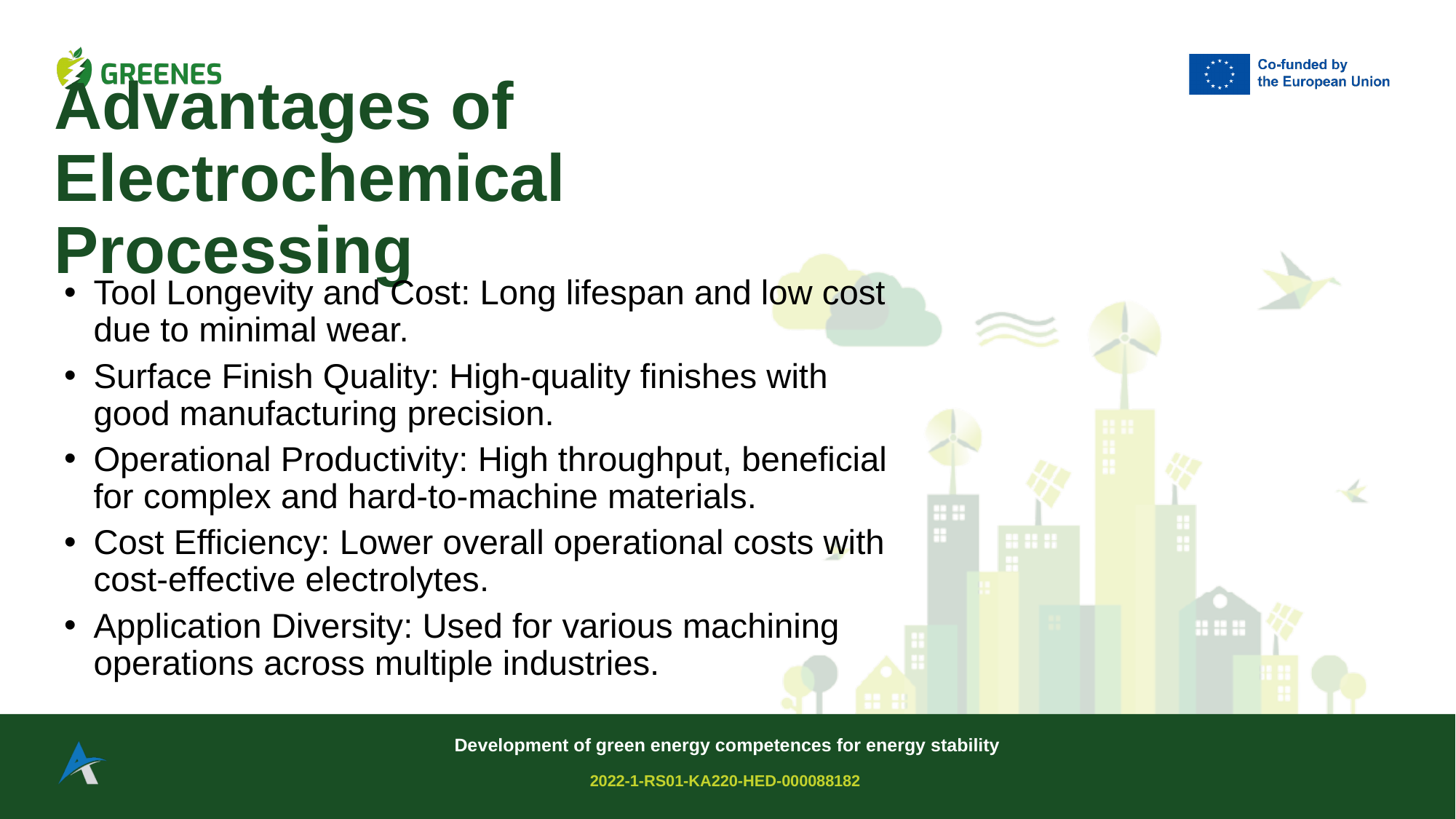

# Advantages of Electrochemical Processing
Tool Longevity and Cost: Long lifespan and low cost due to minimal wear.
Surface Finish Quality: High-quality finishes with good manufacturing precision.
Operational Productivity: High throughput, beneficial for complex and hard-to-machine materials.
Cost Efficiency: Lower overall operational costs with cost-effective electrolytes.
Application Diversity: Used for various machining operations across multiple industries.